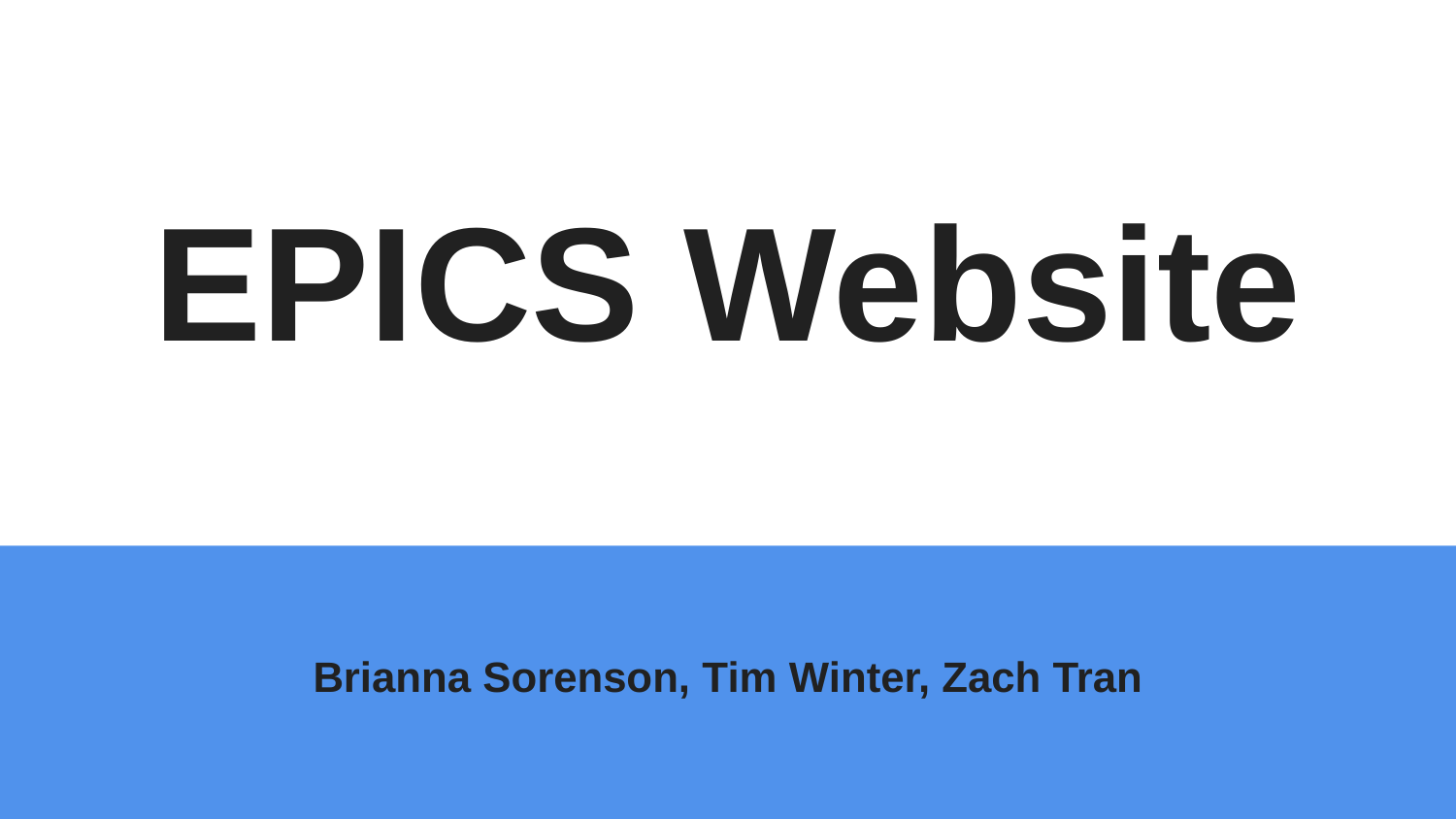

# EPICS Website
Brianna Sorenson, Tim Winter, Zach Tran